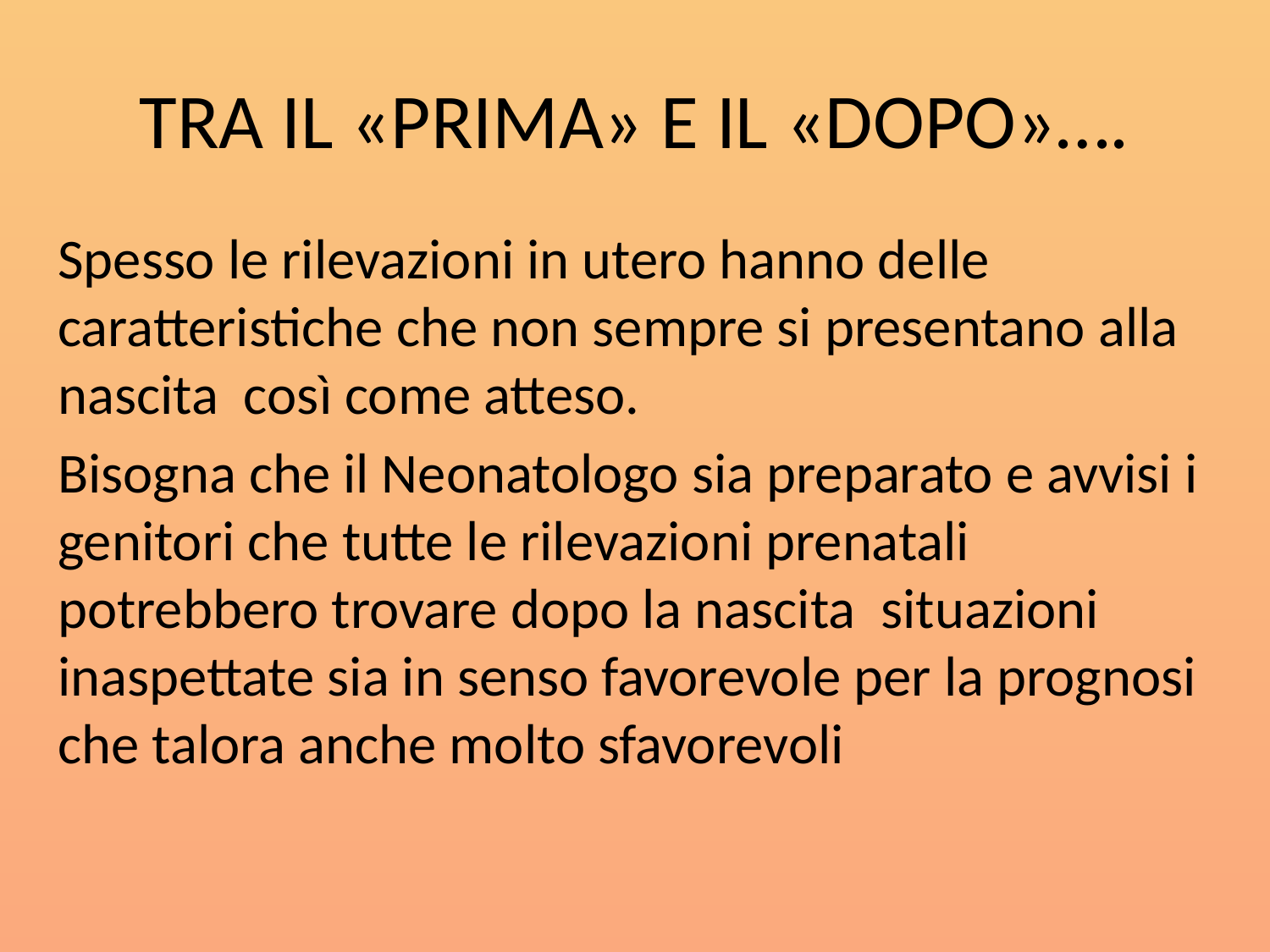

# TRA IL «PRIMA» E IL «DOPO»….
Spesso le rilevazioni in utero hanno delle caratteristiche che non sempre si presentano alla nascita  così come atteso.
Bisogna che il Neonatologo sia preparato e avvisi i genitori che tutte le rilevazioni prenatali potrebbero trovare dopo la nascita  situazioni inaspettate sia in senso favorevole per la prognosi che talora anche molto sfavorevoli